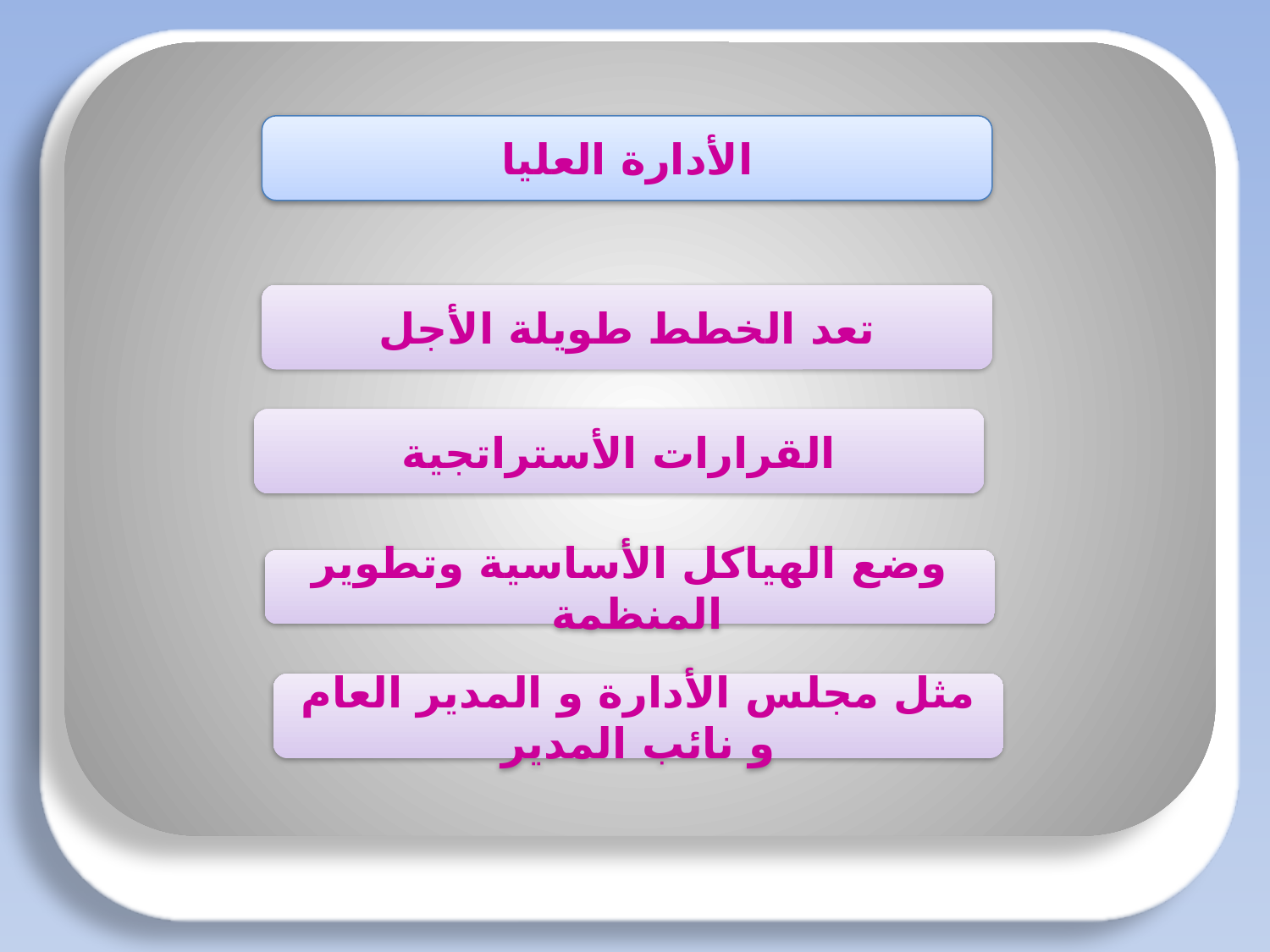

الأدارة العليا
تعد الخطط طويلة الأجل
#
القرارات الأستراتجية

وضع الهياكل الأساسية وتطوير المنظمة
مثل مجلس الأدارة و المدير العام و نائب المدير